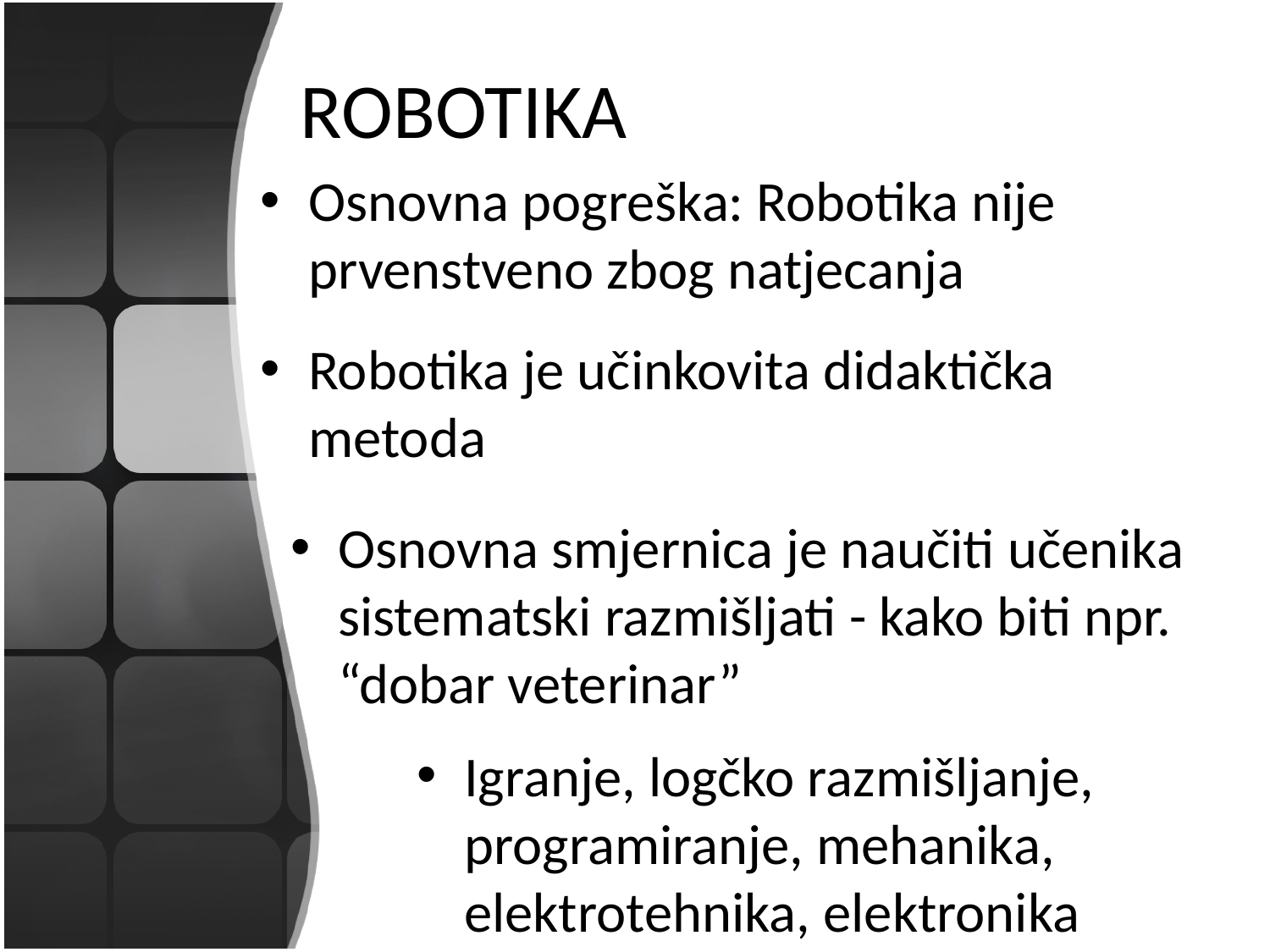

# ROBOTIKA
Osnovna pogreška: Robotika nije prvenstveno zbog natjecanja
Robotika je učinkovita didaktička metoda
Osnovna smjernica je naučiti učenika sistematski razmišljati - kako biti npr. “dobar veterinar”
Igranje, logčko razmišljanje, programiranje, mehanika, elektrotehnika, elektronika